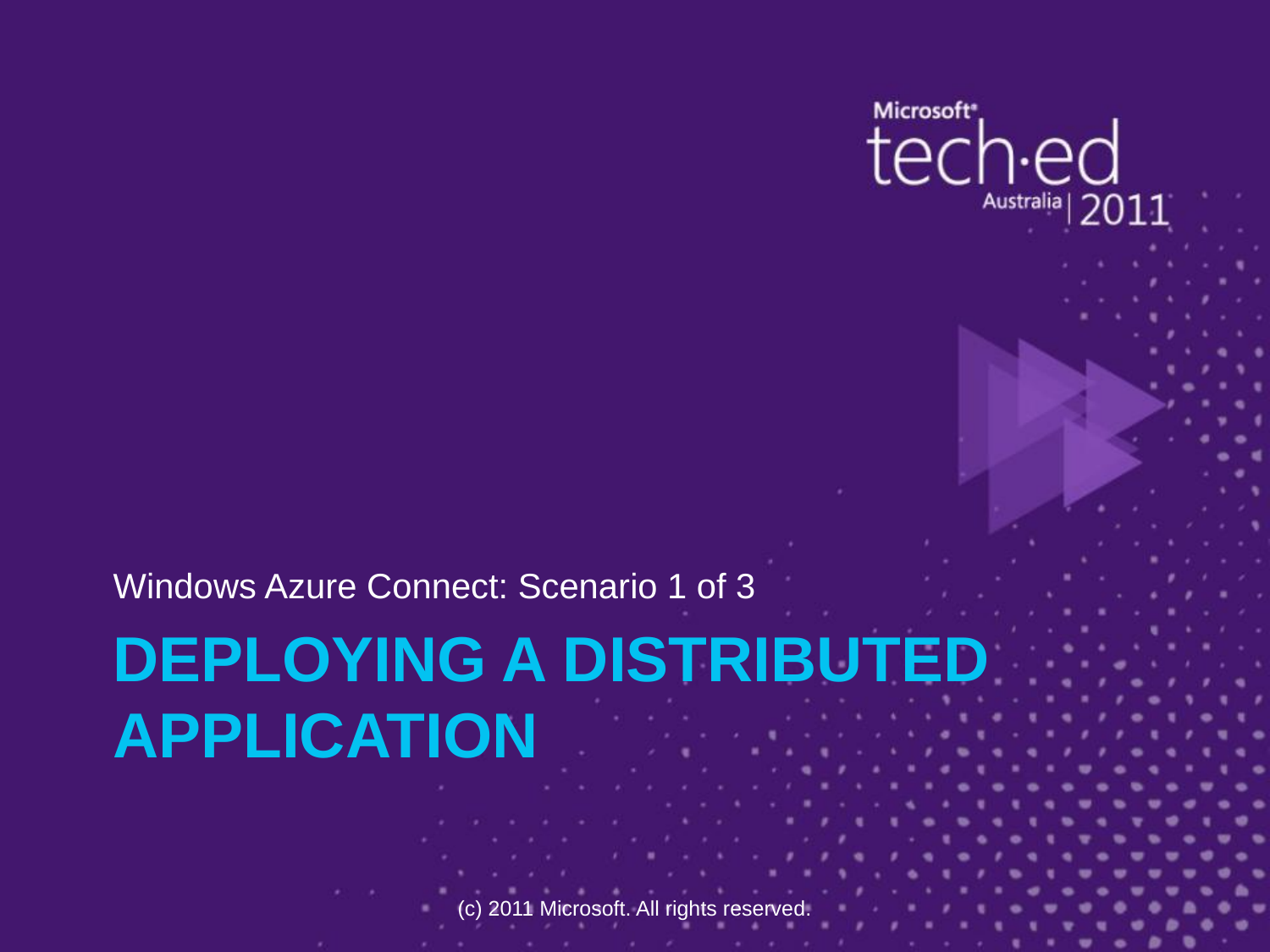

Windows Azure Connect: Scenario 1 of 3
# Deploying a distributed application
(c) 2011 Microsoft. All rights reserved.